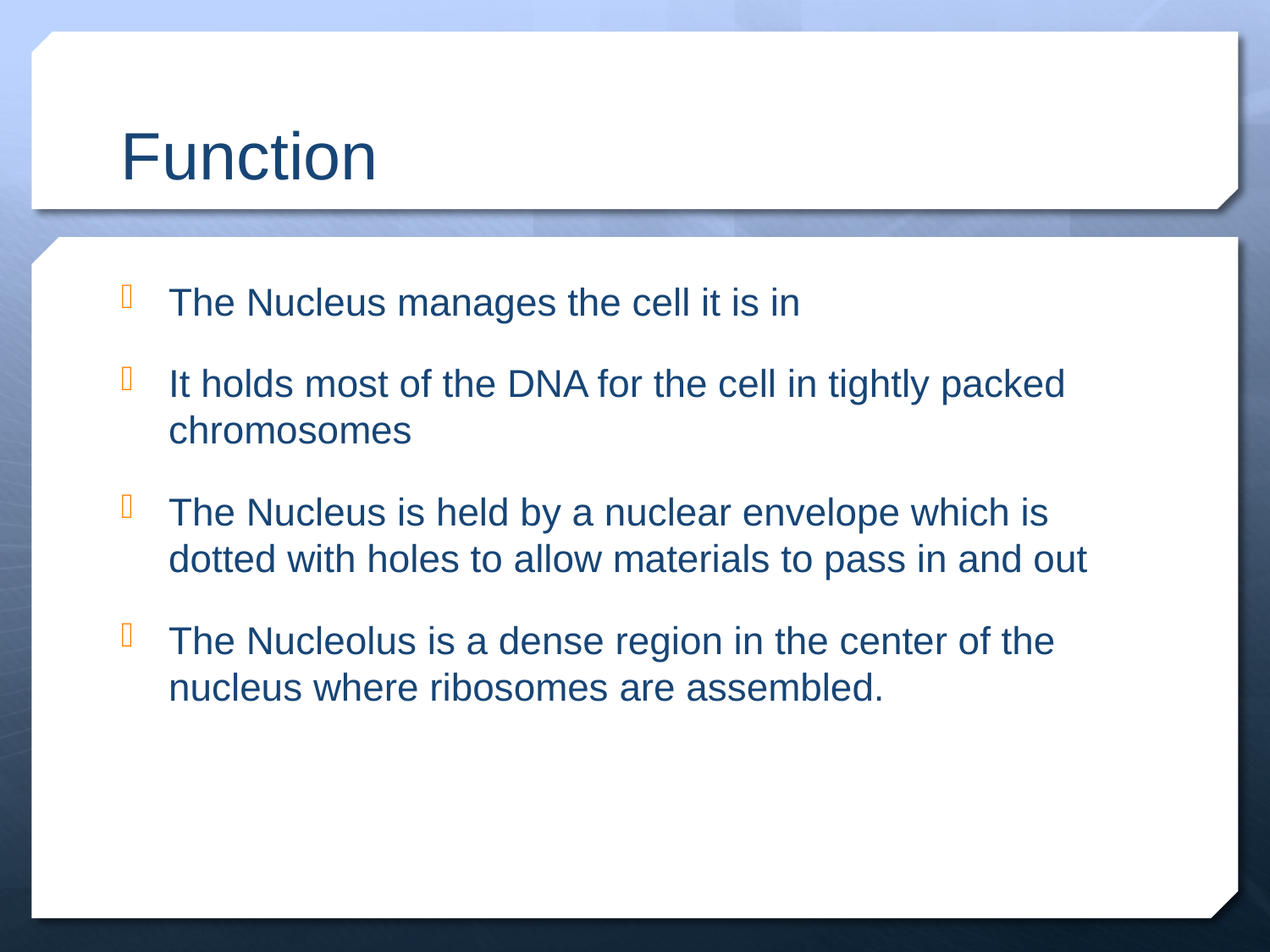

# Function
The Nucleus manages the cell it is in
It holds most of the DNA for the cell in tightly packed chromosomes
The Nucleus is held by a nuclear envelope which is dotted with holes to allow materials to pass in and out
The Nucleolus is a dense region in the center of the nucleus where ribosomes are assembled.